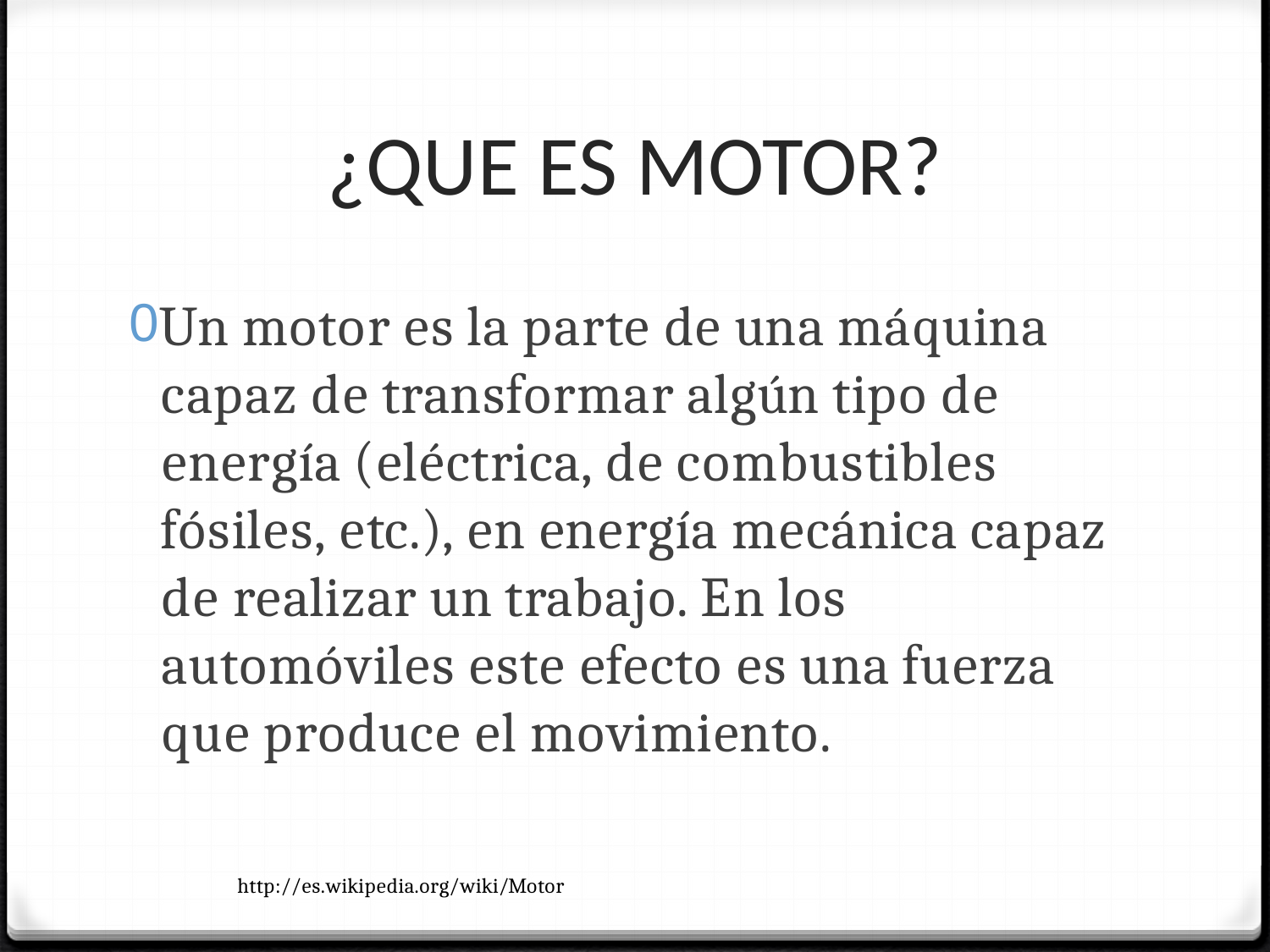

# ¿QUE ES MOTOR?
Un motor es la parte de una máquina capaz de transformar algún tipo de energía (eléctrica, de combustibles fósiles, etc.), en energía mecánica capaz de realizar un trabajo. En los automóviles este efecto es una fuerza que produce el movimiento.

http://es.wikipedia.org/wiki/Motor